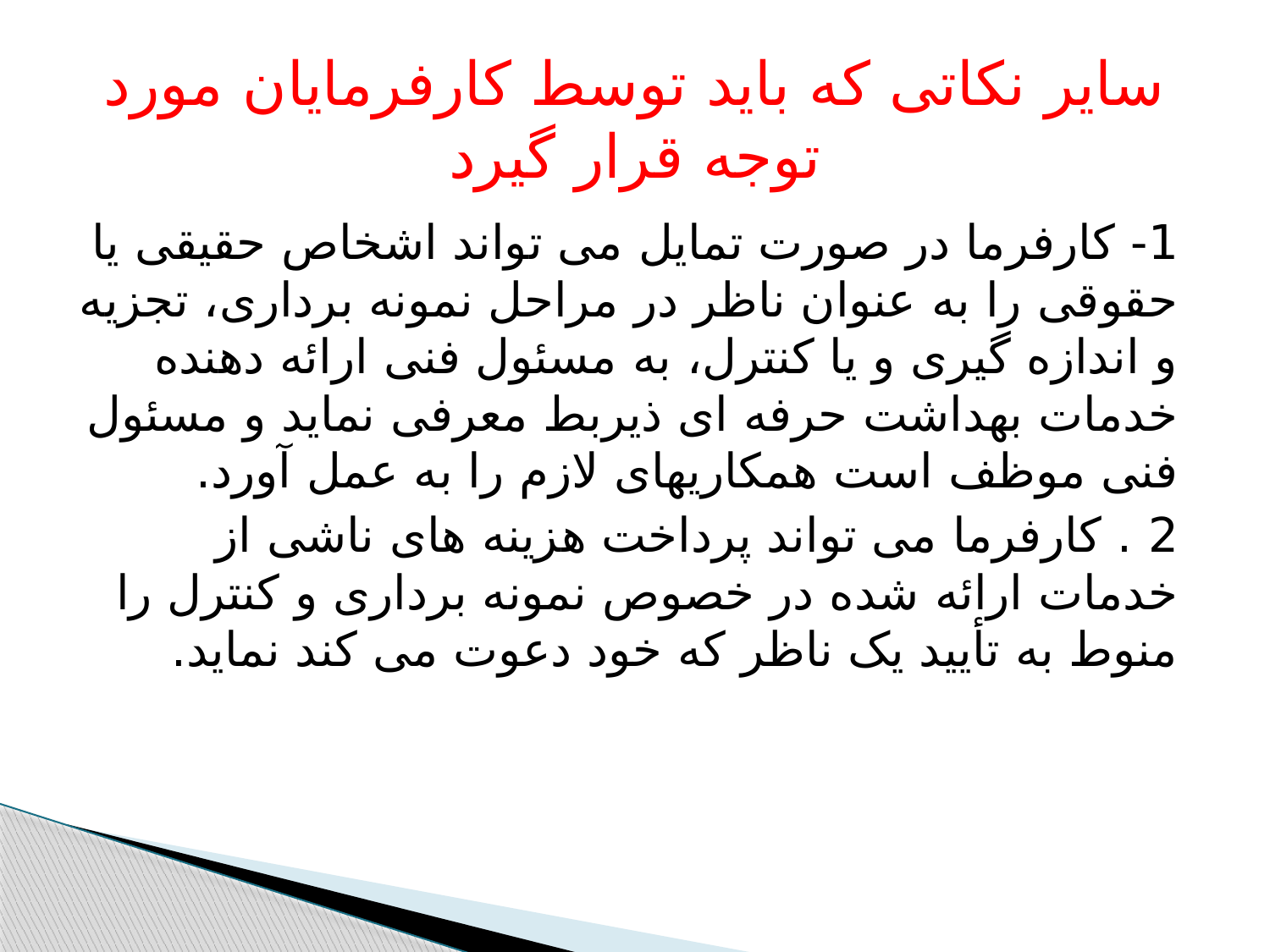

# سایر نکاتی که باید توسط کارفرمایان مورد توجه قرار گیرد
1- کارفرما در صورت تمایل می تواند اشخاص حقیقی یا حقوقی را به عنوان ناظر در مراحل نمونه برداری، تجزیه و اندازه گیری و یا کنترل، به مسئول فنی ارائه دهنده خدمات بهداشت حرفه ای ذیربط معرفی نماید و مسئول فنی موظف است همکاریهای لازم را به عمل آورد.
2 . کارفرما می تواند پرداخت هزینه های ناشی از خدمات ارائه شده در خصوص نمونه برداری و کنترل را منوط به تأیید یک ناظر که خود دعوت می کند نماید.